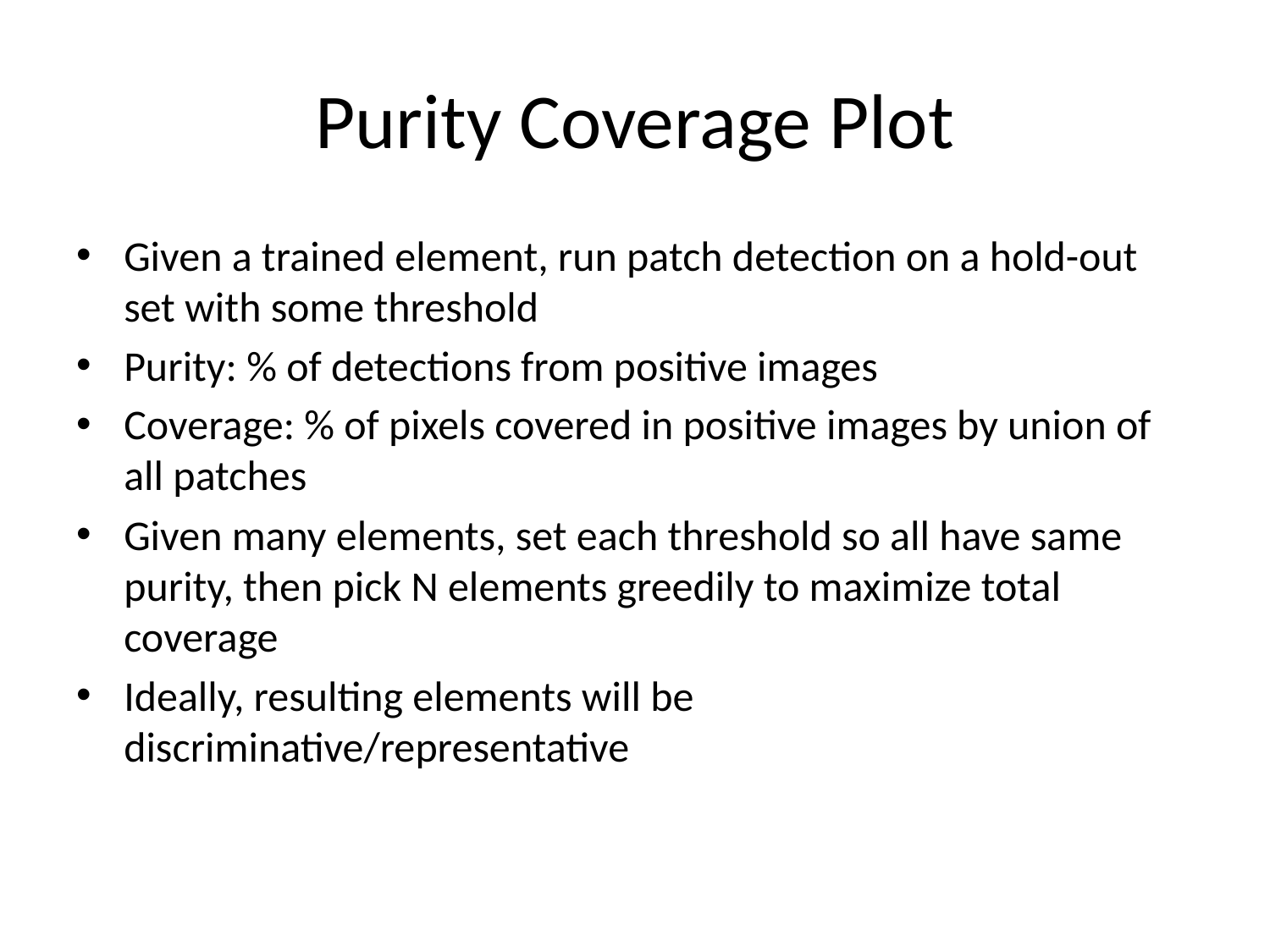

# Purity Coverage Plot
Given a trained element, run patch detection on a hold-out set with some threshold
Purity: % of detections from positive images
Coverage: % of pixels covered in positive images by union of all patches
Given many elements, set each threshold so all have same purity, then pick N elements greedily to maximize total coverage
Ideally, resulting elements will be discriminative/representative